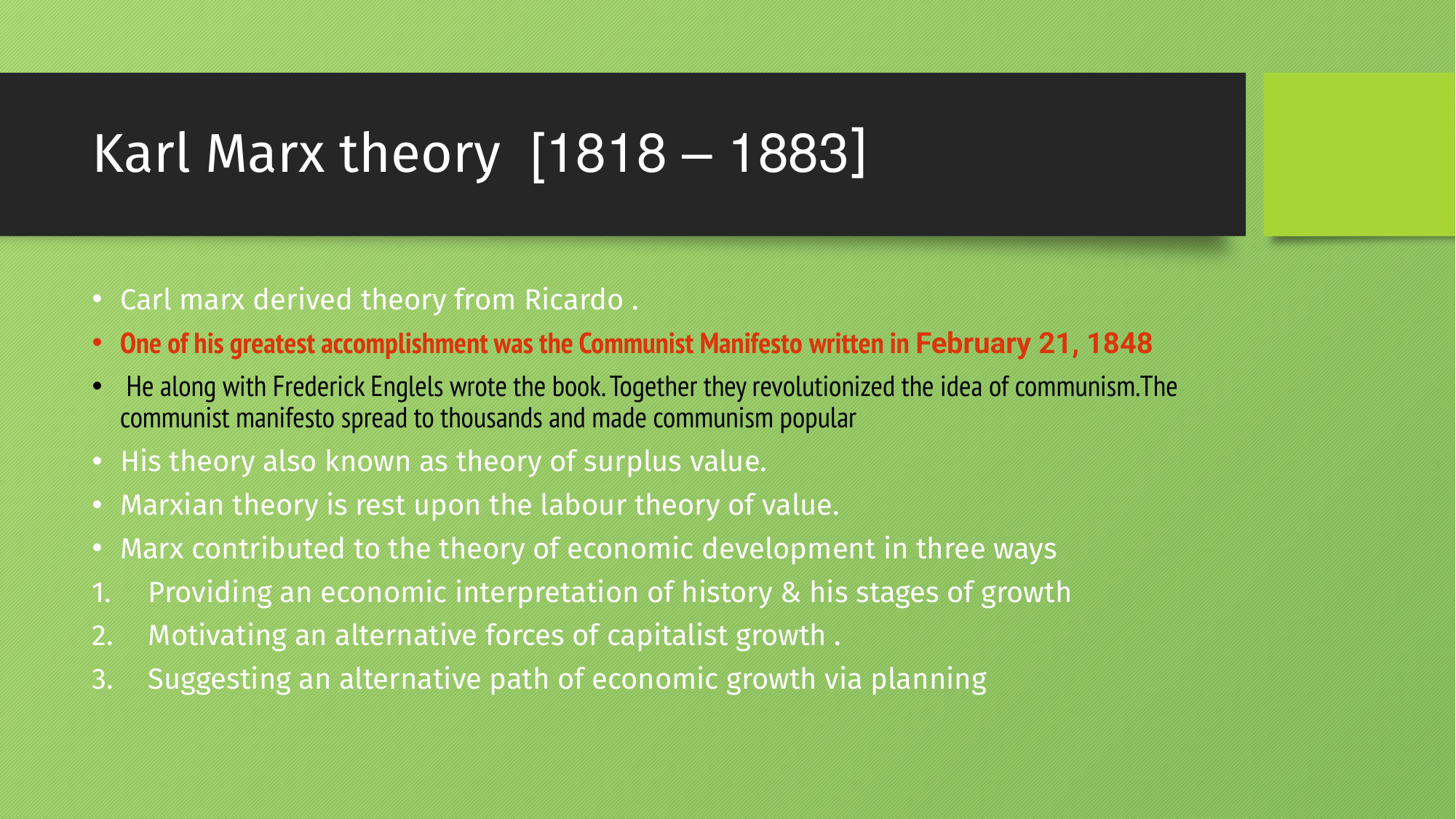

# Karl Marx theory  [1818 – 1883]
Carl marx derived theory from Ricardo .
One of his greatest accomplishment was the Communist Manifesto written in February 21, 1848
 He along with Frederick Englels wrote the book. Together they revolutionized the idea of communism.The communist manifesto spread to thousands and made communism popular
His theory also known as theory of surplus value.
Marxian theory is rest upon the labour theory of value.
Marx contributed to the theory of economic development in three ways
Providing an economic interpretation of history & his stages of growth
Motivating an alternative forces of capitalist growth .
Suggesting an alternative path of economic growth via planning